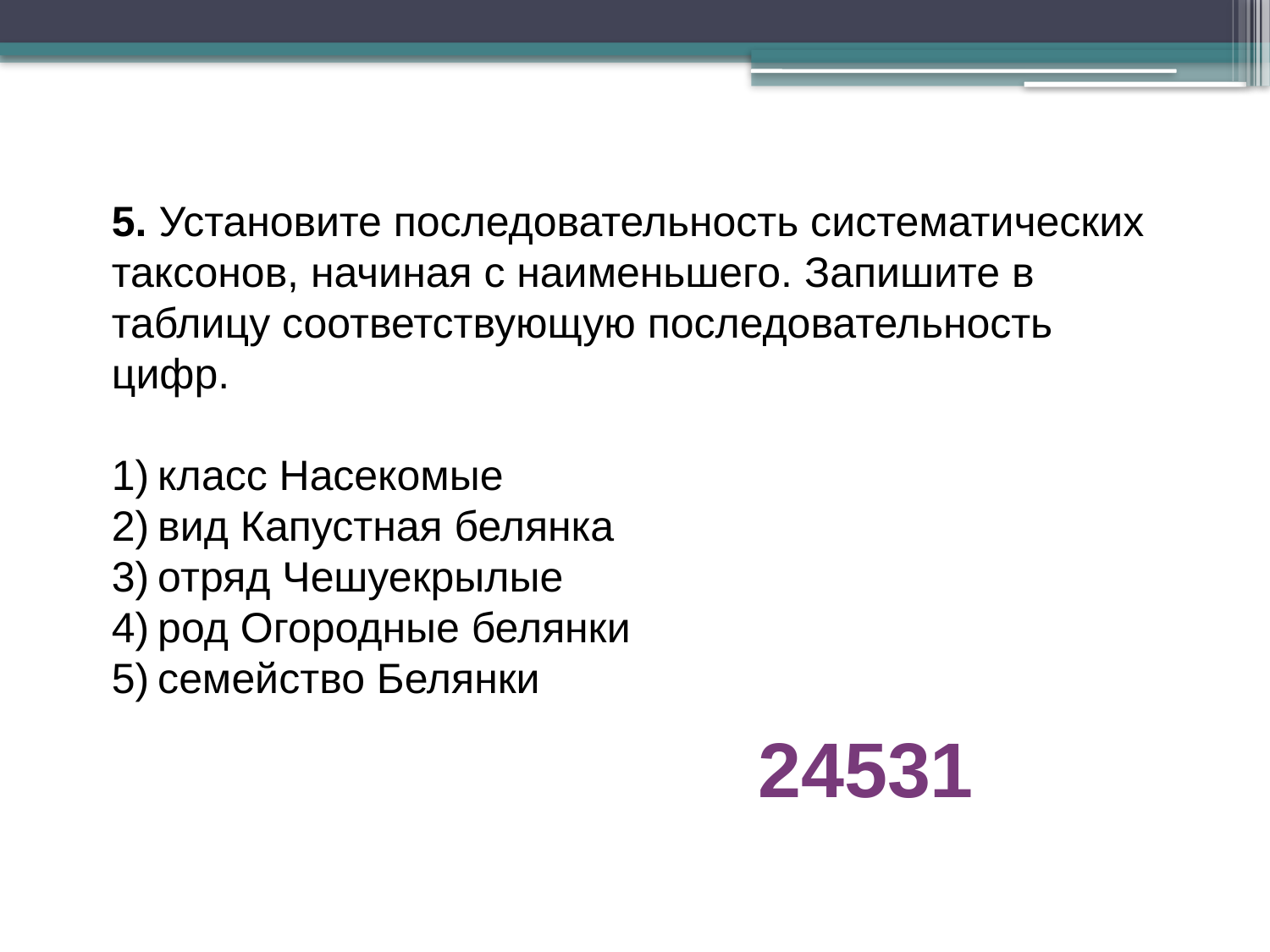

5. Установите последовательность систематических таксонов, начиная с наименьшего. Запишите в таблицу соответствующую последовательность цифр.

1) класс Насекомые
2) вид Капустная белянка
3) отряд Чешуекрылые
4) род Огородные белянки
5) семейство Белянки
24531